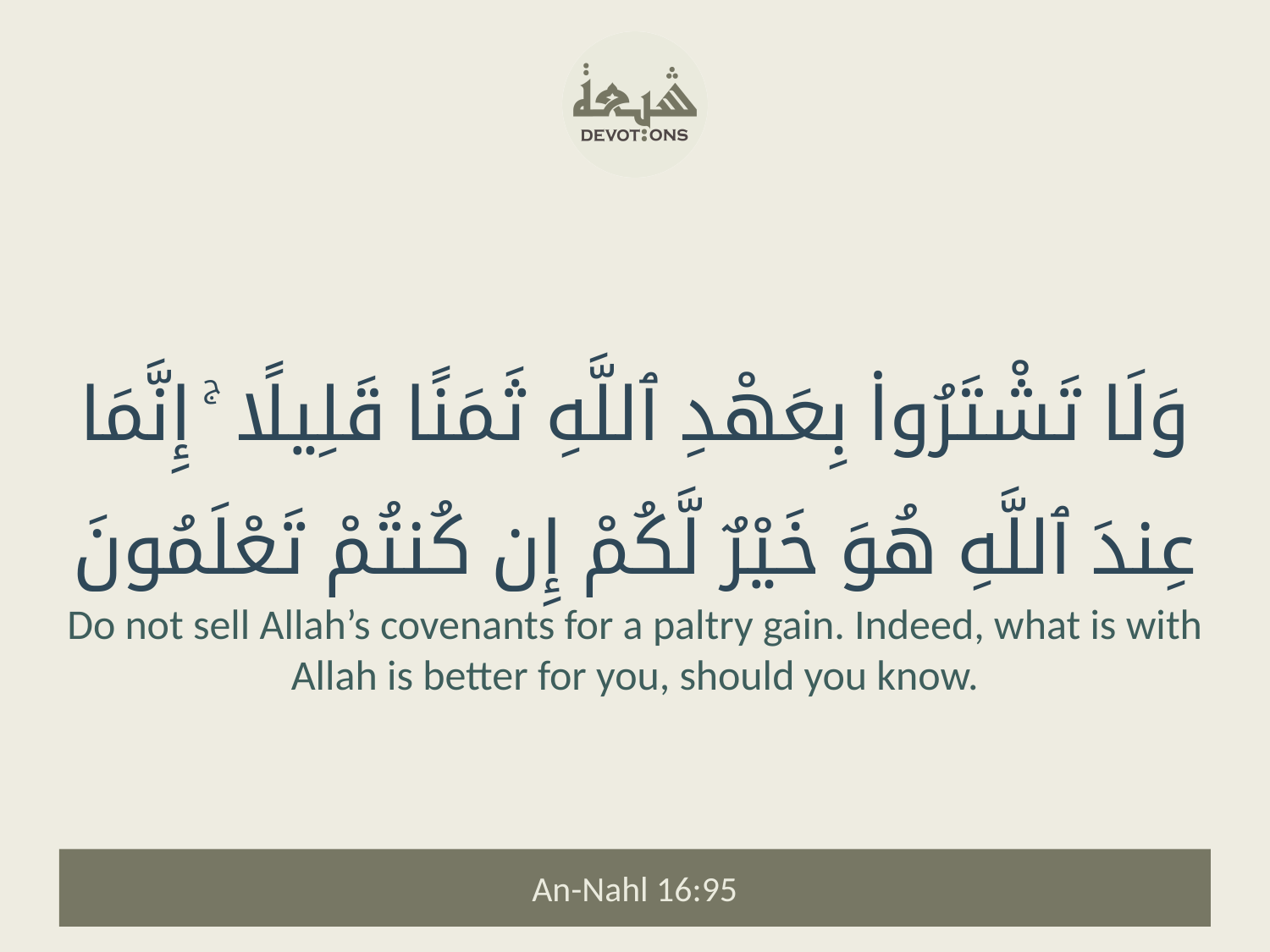

وَلَا تَشْتَرُوا۟ بِعَهْدِ ٱللَّهِ ثَمَنًا قَلِيلًا ۚ إِنَّمَا عِندَ ٱللَّهِ هُوَ خَيْرٌ لَّكُمْ إِن كُنتُمْ تَعْلَمُونَ
Do not sell Allah’s covenants for a paltry gain. Indeed, what is with Allah is better for you, should you know.
An-Nahl 16:95